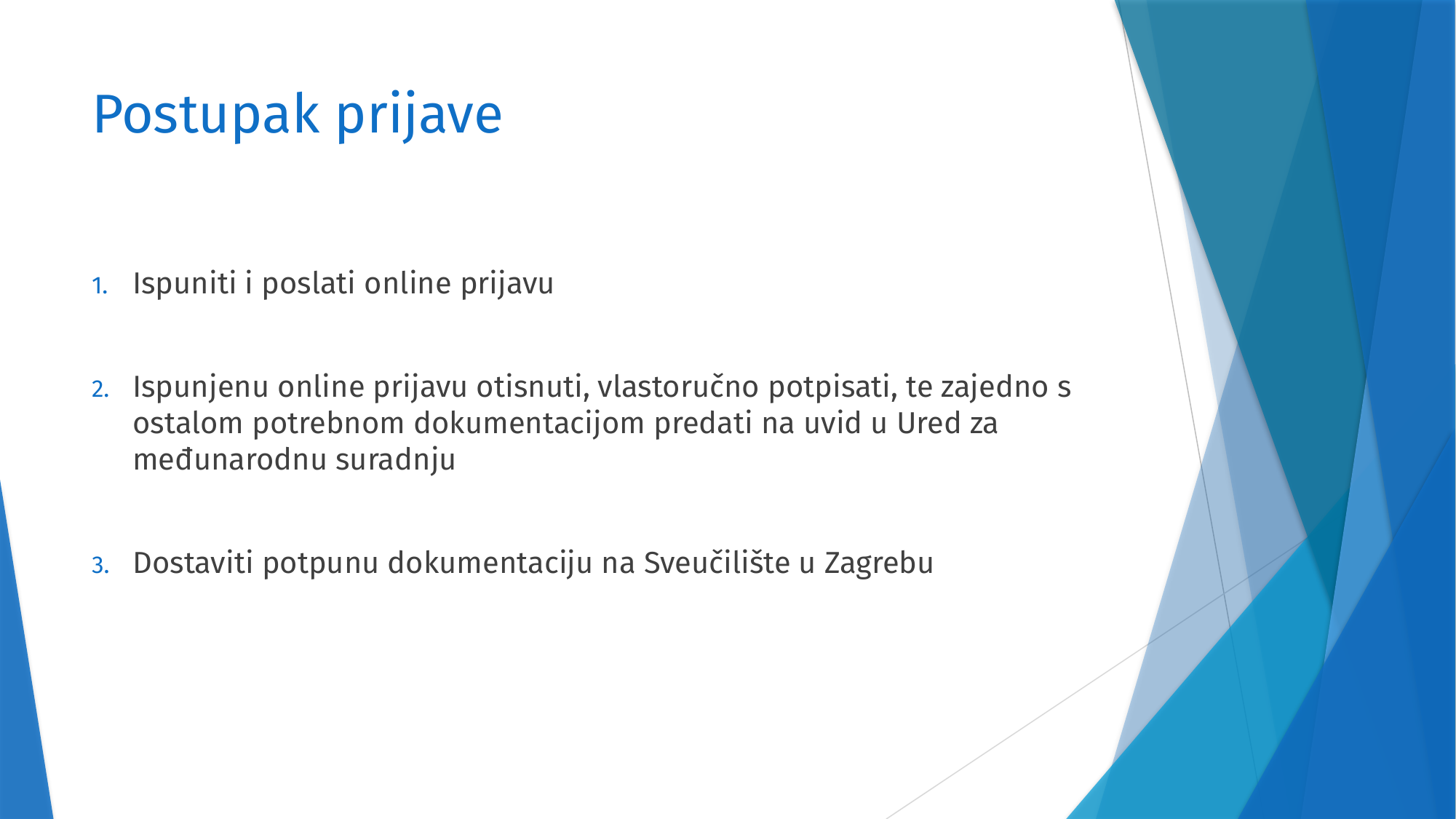

# Postupak prijave
Ispuniti i poslati online prijavu

Ispunjenu online prijavu otisnuti, vlastoručno potpisati, te zajedno s ostalom potrebnom dokumentacijom predati na uvid u Ured za međunarodnu suradnju

Dostaviti potpunu dokumentaciju na Sveučilište u Zagrebu